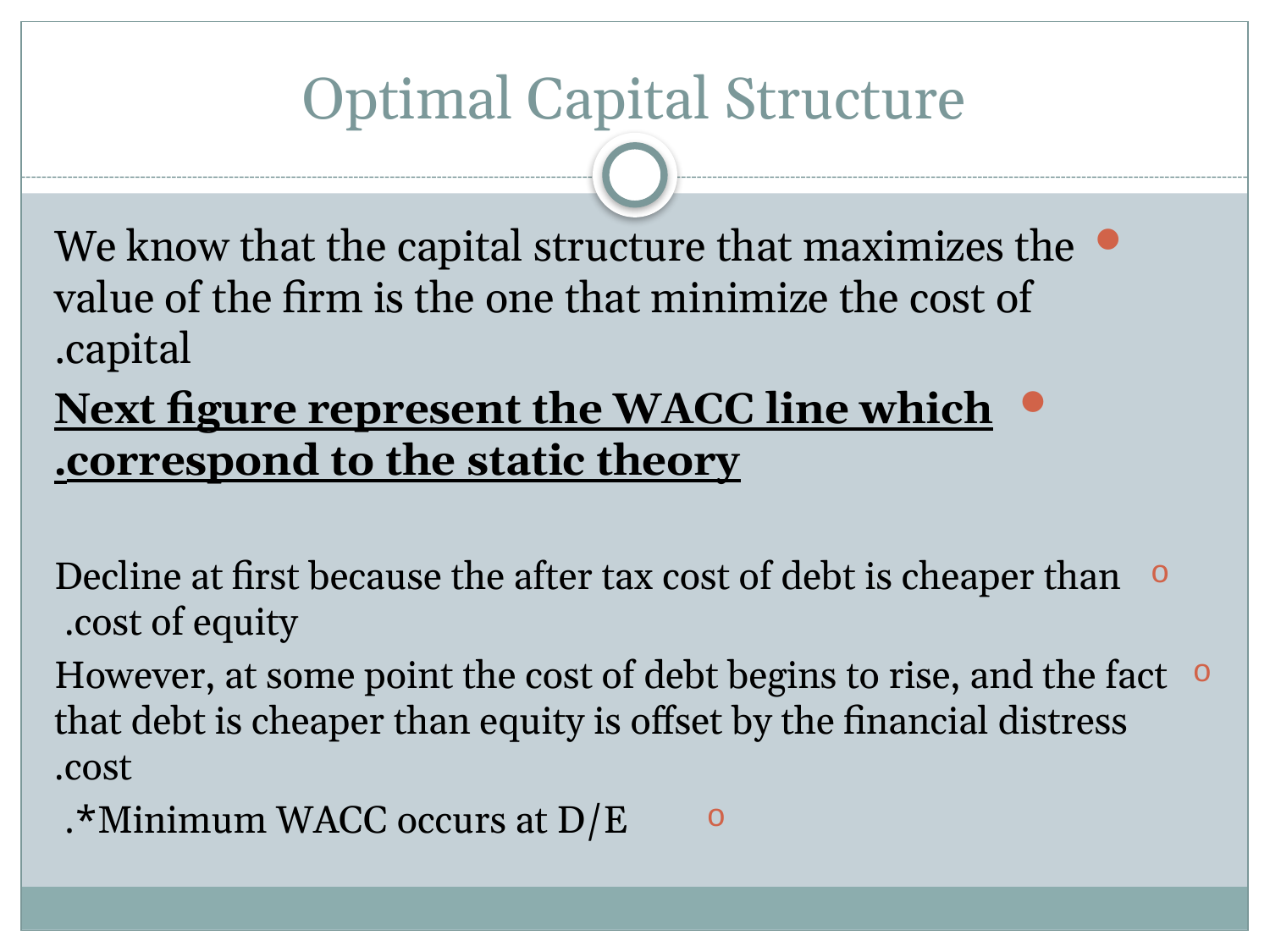

# Optimal Capital Structure
We know that the capital structure that maximizes the value of the firm is the one that minimize the cost of capital.
Next figure represent the WACC line which correspond to the static theory.

Decline at first because the after tax cost of debt is cheaper than cost of equity.
However, at some point the cost of debt begins to rise, and the fact that debt is cheaper than equity is offset by the financial distress cost.
Minimum WACC occurs at D/E*.